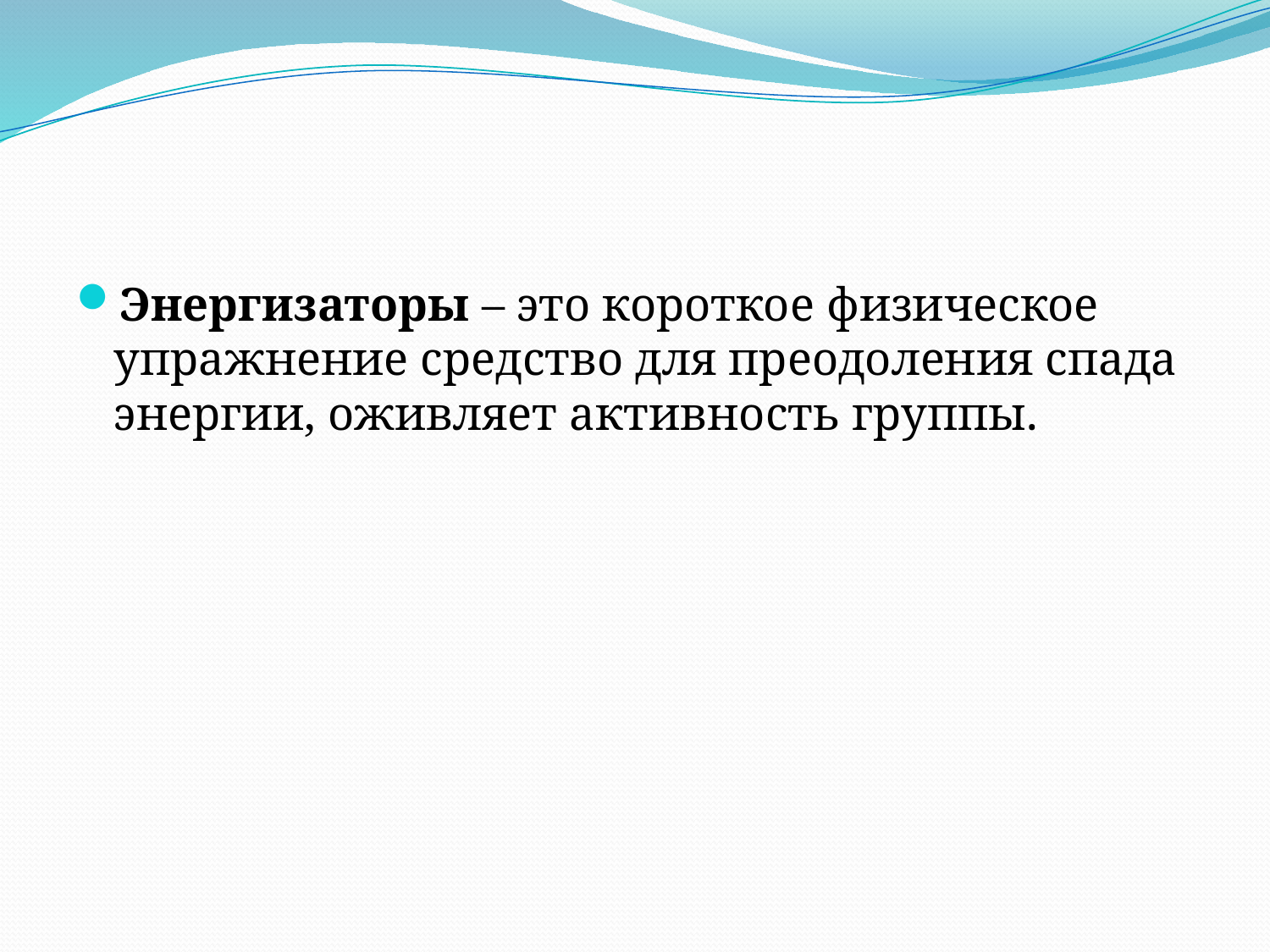

#
Энергизаторы – это короткое физическое упражнение средство для преодоления спада энергии, оживляет активность группы.